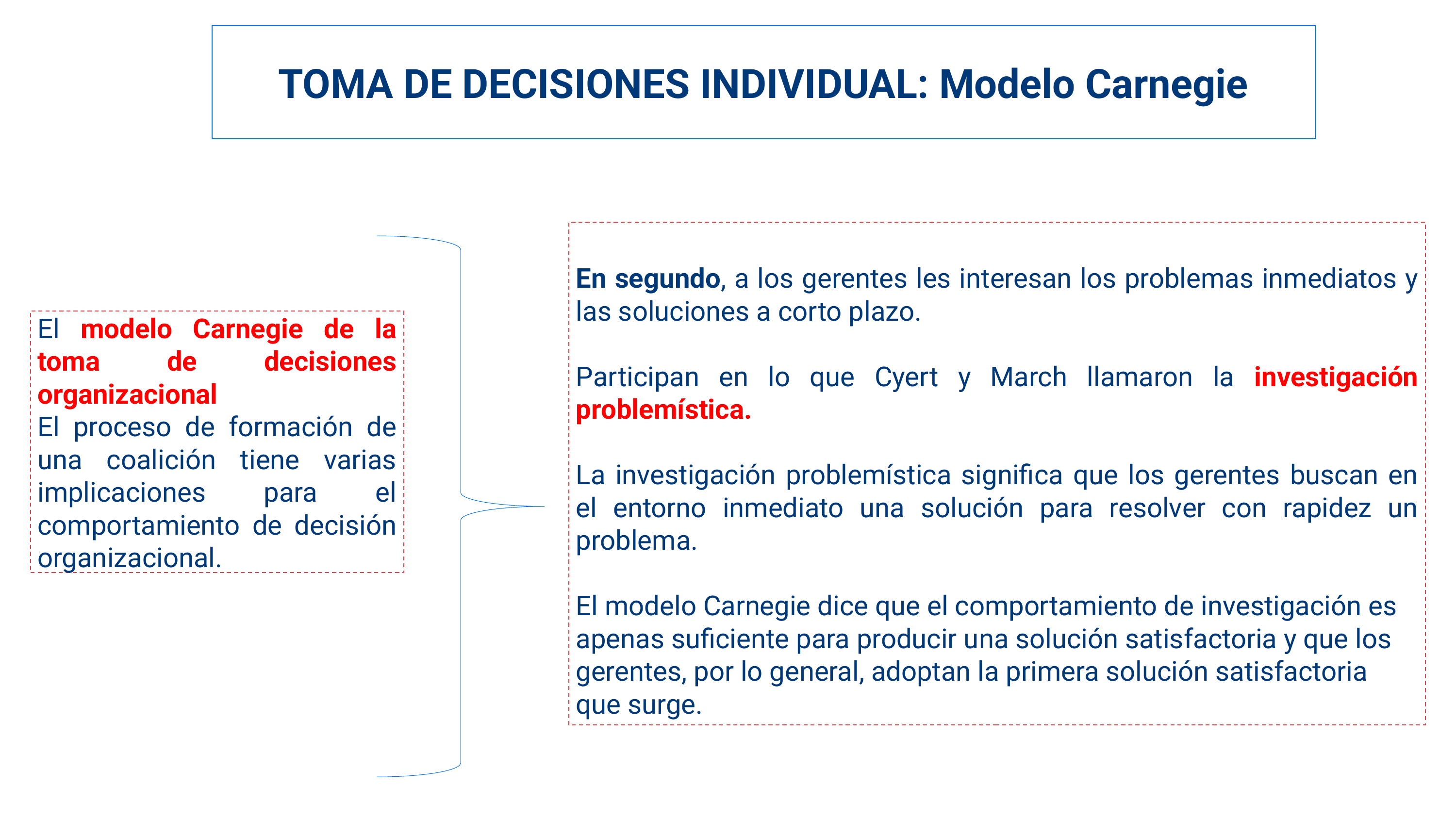

TOMA DE DECISIONES INDIVIDUAL: Modelo Carnegie

En segundo, a los gerentes les interesan los problemas inmediatos y las soluciones a corto plazo.

Participan en lo que Cyert y March llamaron la investigación problemística.

La investigación problemística significa que los gerentes buscan en el entorno inmediato una solución para resolver con rapidez un problema.

El modelo Carnegie dice que el comportamiento de investigación es apenas suficiente para producir una solución satisfactoria y que los gerentes, por lo general, adoptan la primera solución satisfactoria que surge.

El modelo Carnegie de la toma de decisiones organizacional
El proceso de formación de una coalición tiene varias implicaciones para el comportamiento de decisión organizacional.